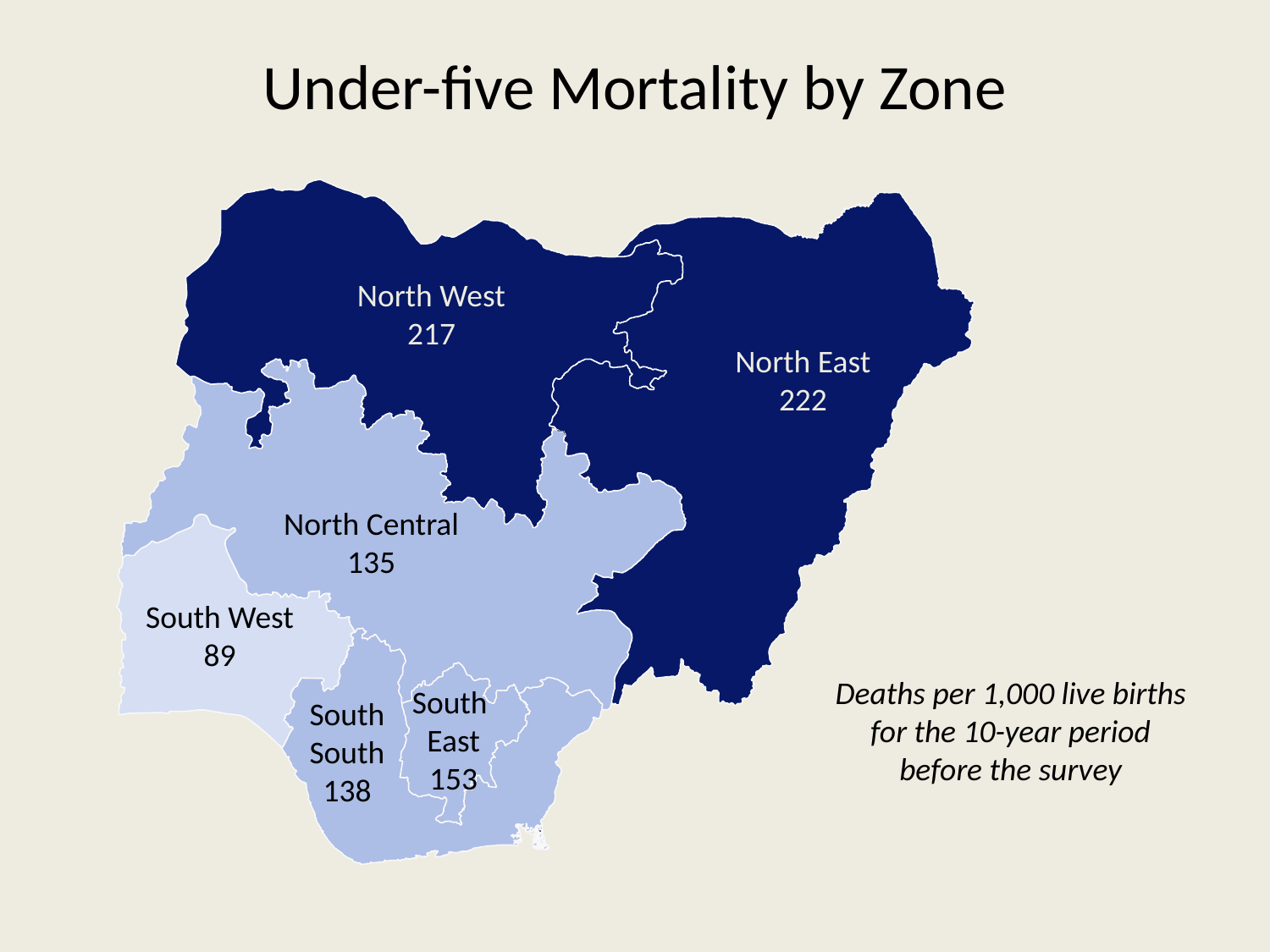

# Under-five Mortality by Zone

North West
217
North East
222
North Central
135
South West
89
South
East
153
South
South
138
Deaths per 1,000 live births for the 10-year period before the survey